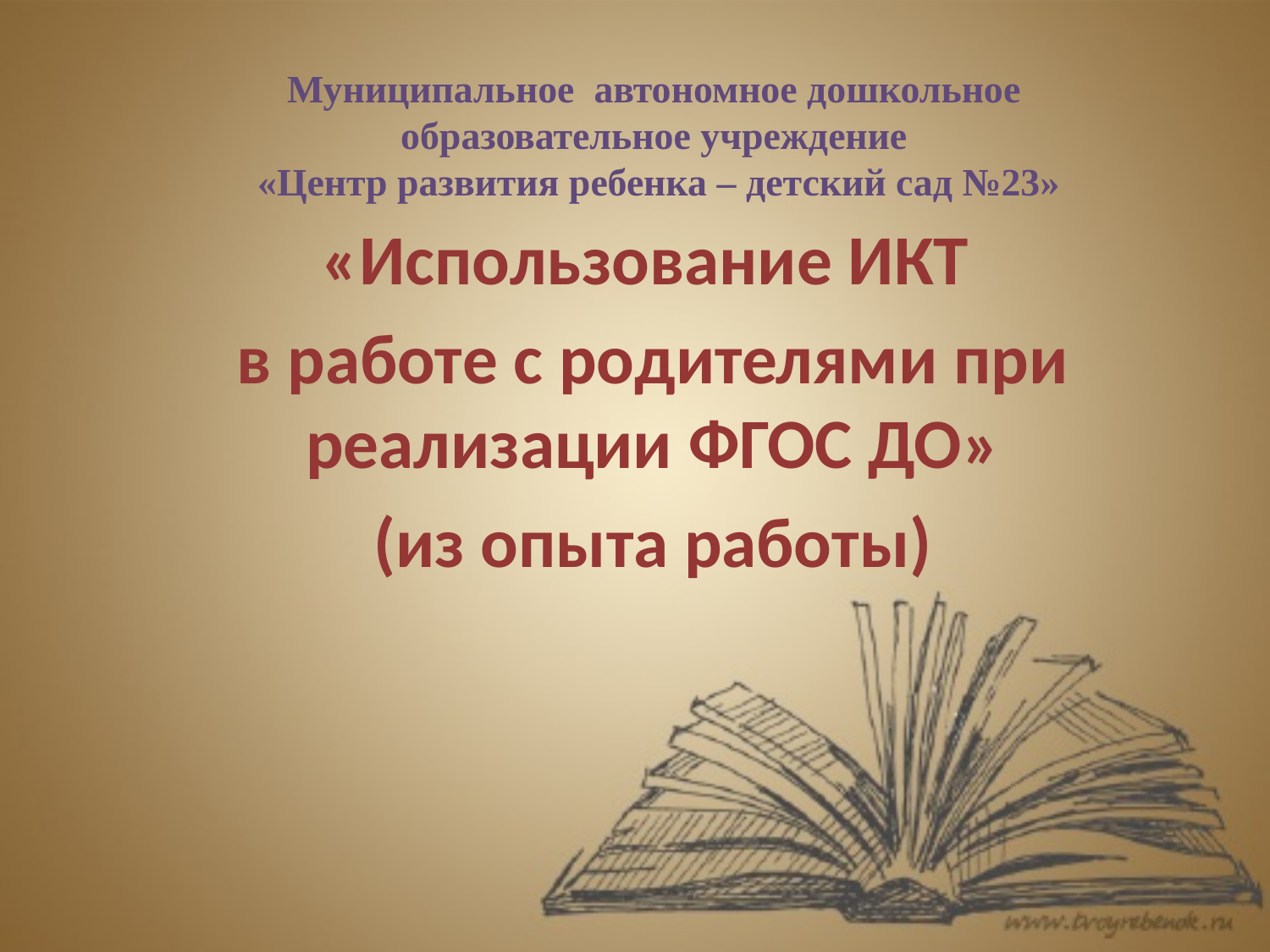

# Муниципальное  автономное дошкольное образовательное учреждение «Центр развития ребенка – детский сад №23»
«Использование ИКТ
в работе с родителями при реализации ФГОС ДО»
(из опыта работы)